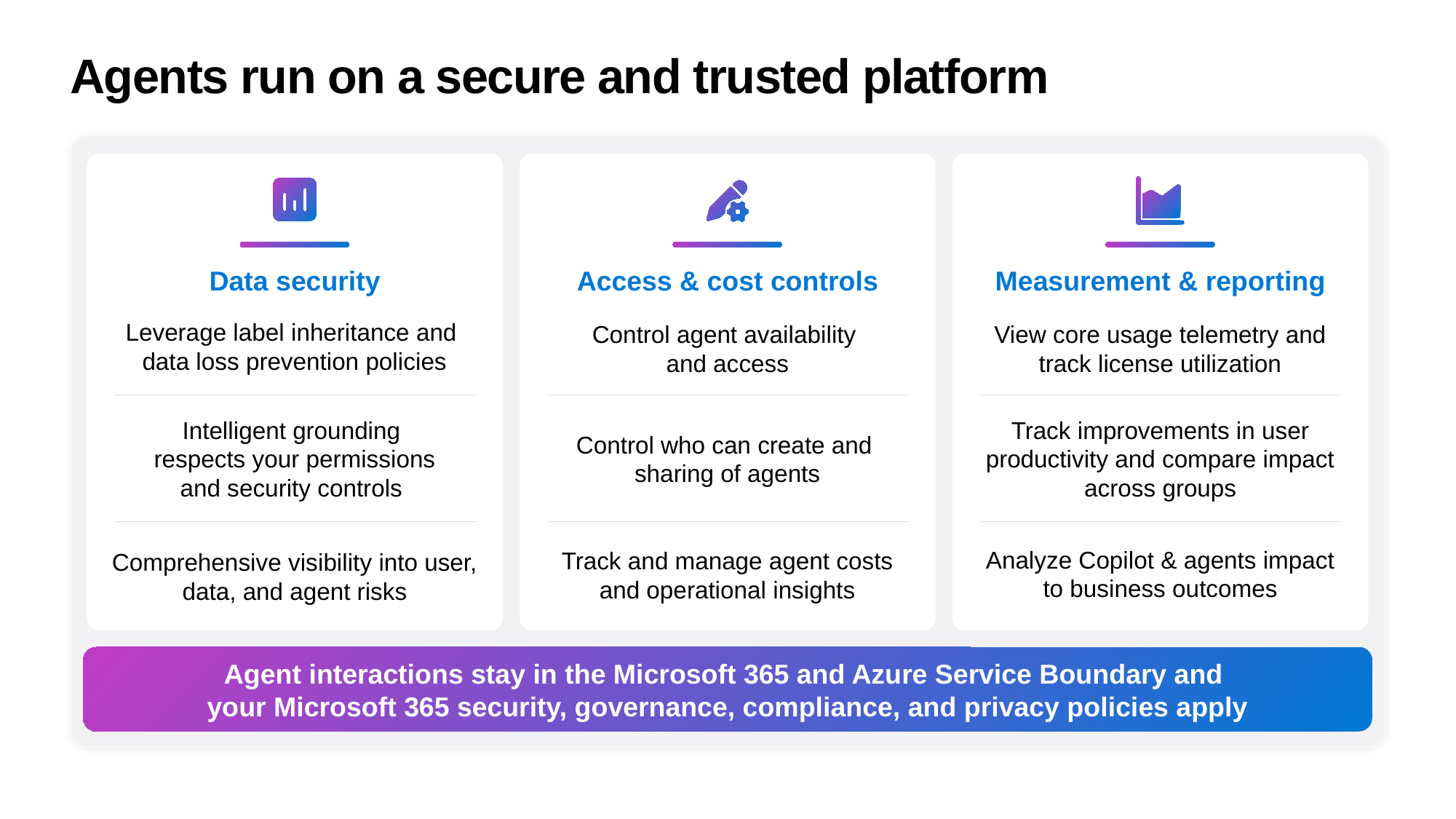

# Agents run on a secure and trusted platform

Data security
Access & cost controls
Measurement & reporting
Leverage label inheritance and
data loss prevention policies
Control agent availability
and access
View core usage telemetry and track license utilization
Intelligent grounding
respects your permissions
and security controls
Control who can create and
sharing of agents
Track improvements in user productivity and compare impact across groups
Comprehensive visibility into user, data, and agent risks
Track and manage agent costs
and operational insights
Analyze Copilot & agents impact to business outcomes
Agent interactions stay in the Microsoft 365 and Azure Service Boundary and
your Microsoft 365 security, governance, compliance, and privacy policies apply